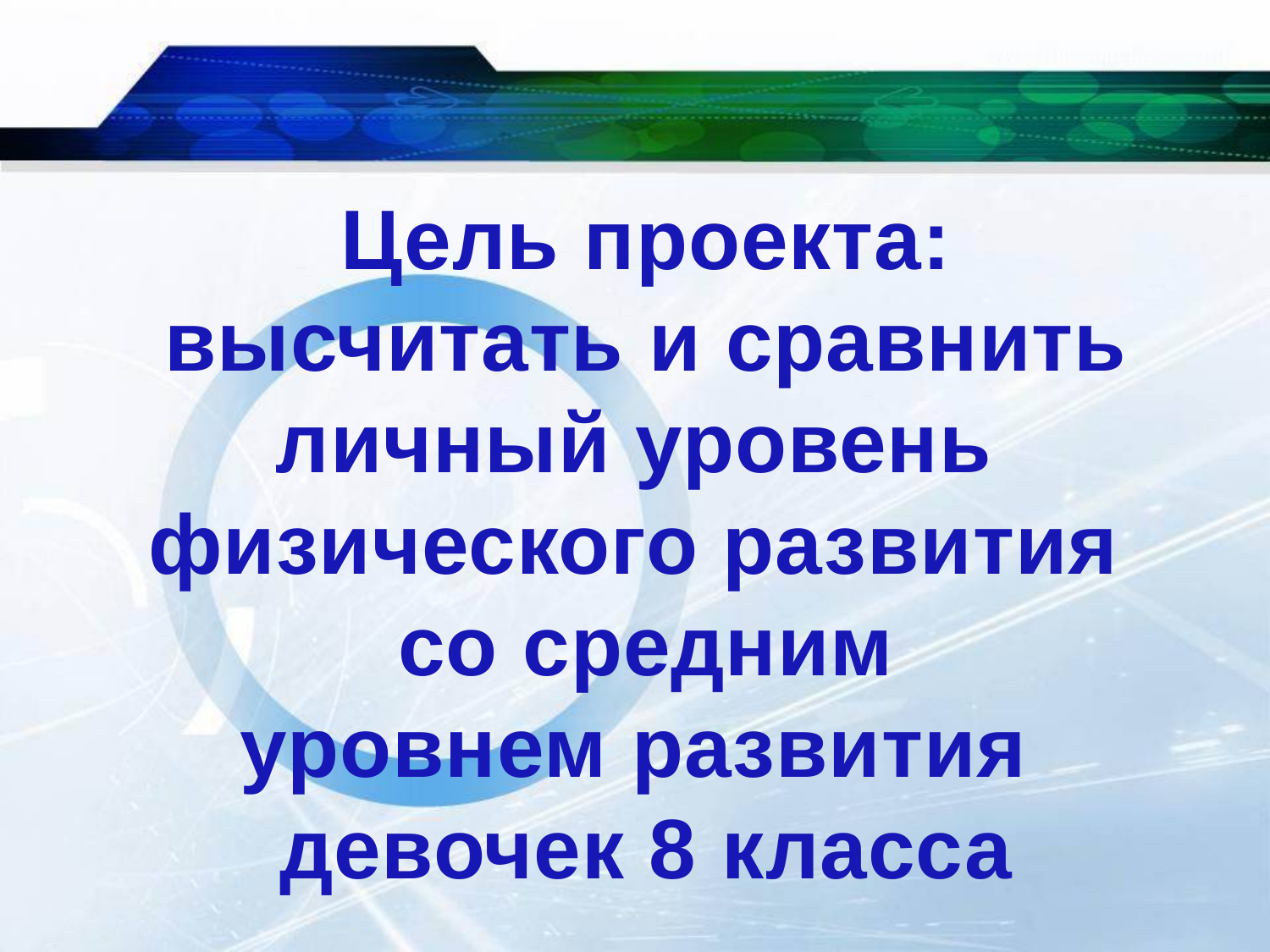

Цель проекта:
 высчитать и сравнить
личный уровень
физического развития
со средним
уровнем развития
девочек 8 класса